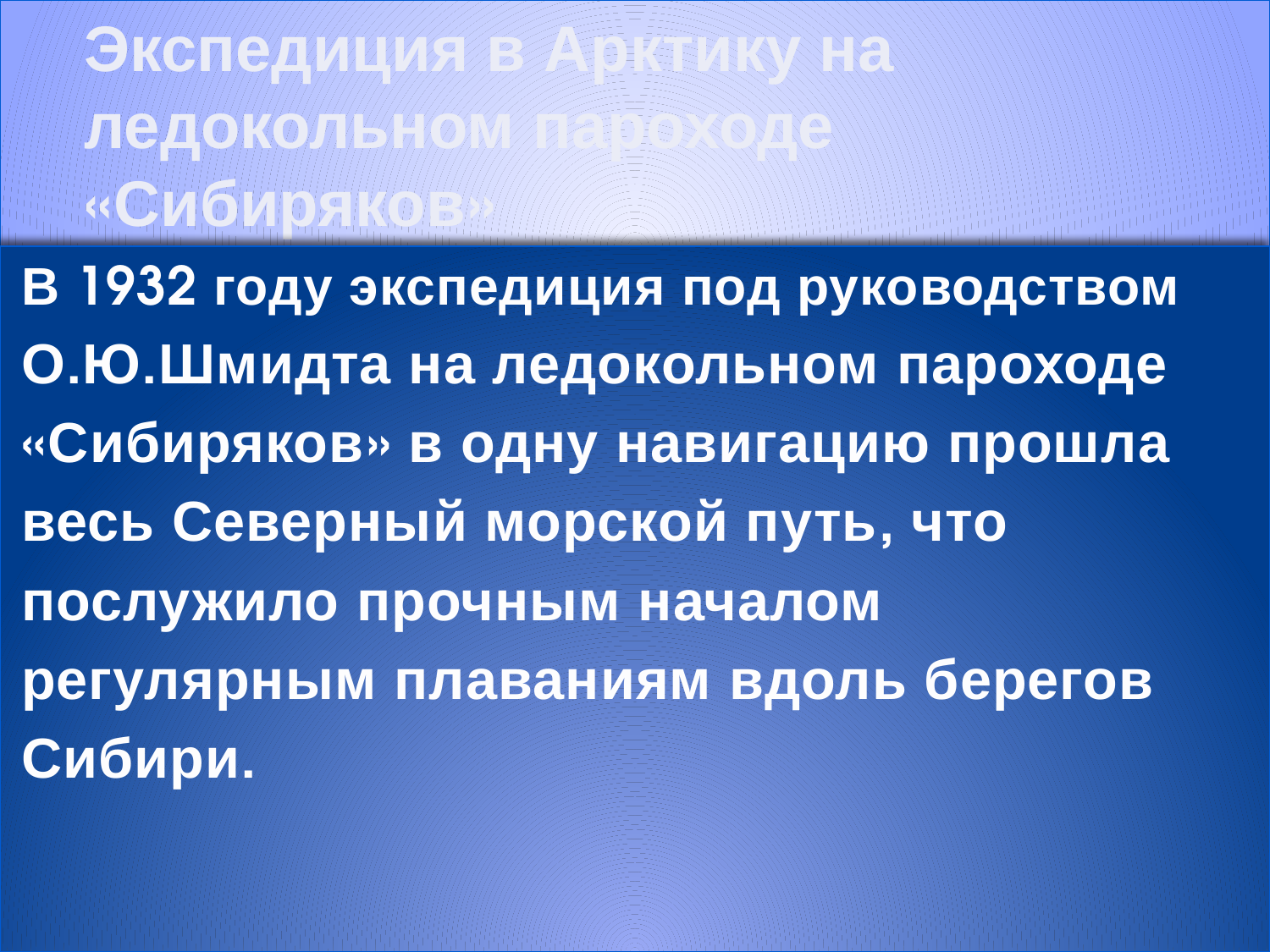

# Экспедиция в Арктику на ледокольном пароходе «Сибиряков»
В 1932 году экспедиция под руководством
О.Ю.Шмидта на ледокольном пароходе
«Сибиряков» в одну навигацию прошла
весь Северный морской путь, что
послужило прочным началом
регулярным плаваниям вдоль берегов
Сибири.